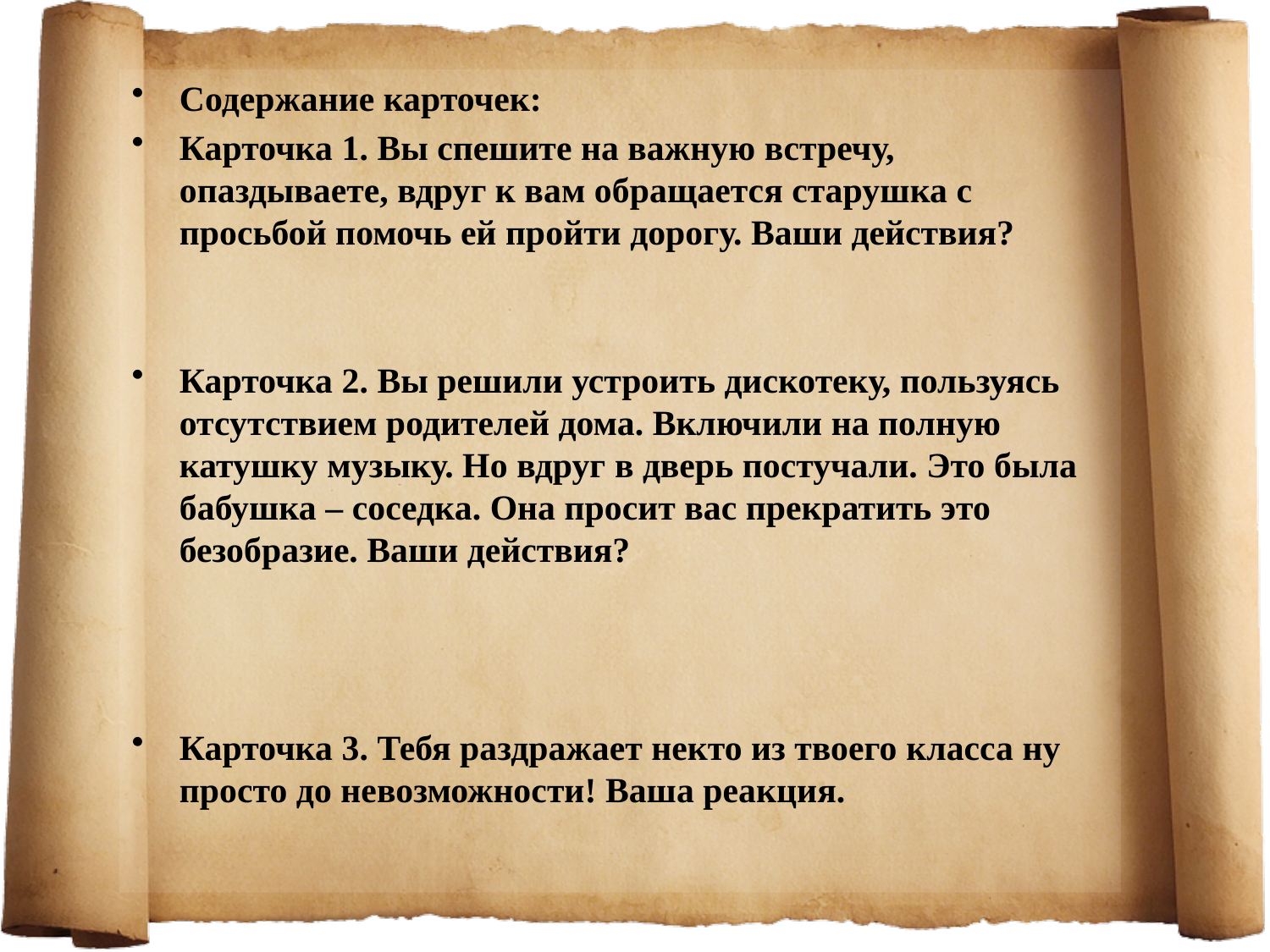

Содержание карточек:
Карточка 1. Вы спешите на важную встречу, опаздываете, вдруг к вам обращается старушка с просьбой помочь ей пройти дорогу. Ваши действия?

Карточка 2. Вы решили устроить дискотеку, пользуясь отсутствием родителей дома. Включили на полную катушку музыку. Но вдруг в дверь постучали. Это была бабушка – соседка. Она просит вас прекратить это безобразие. Ваши действия?

Карточка 3. Тебя раздражает некто из твоего класса ну просто до невозможности! Ваша реакция.